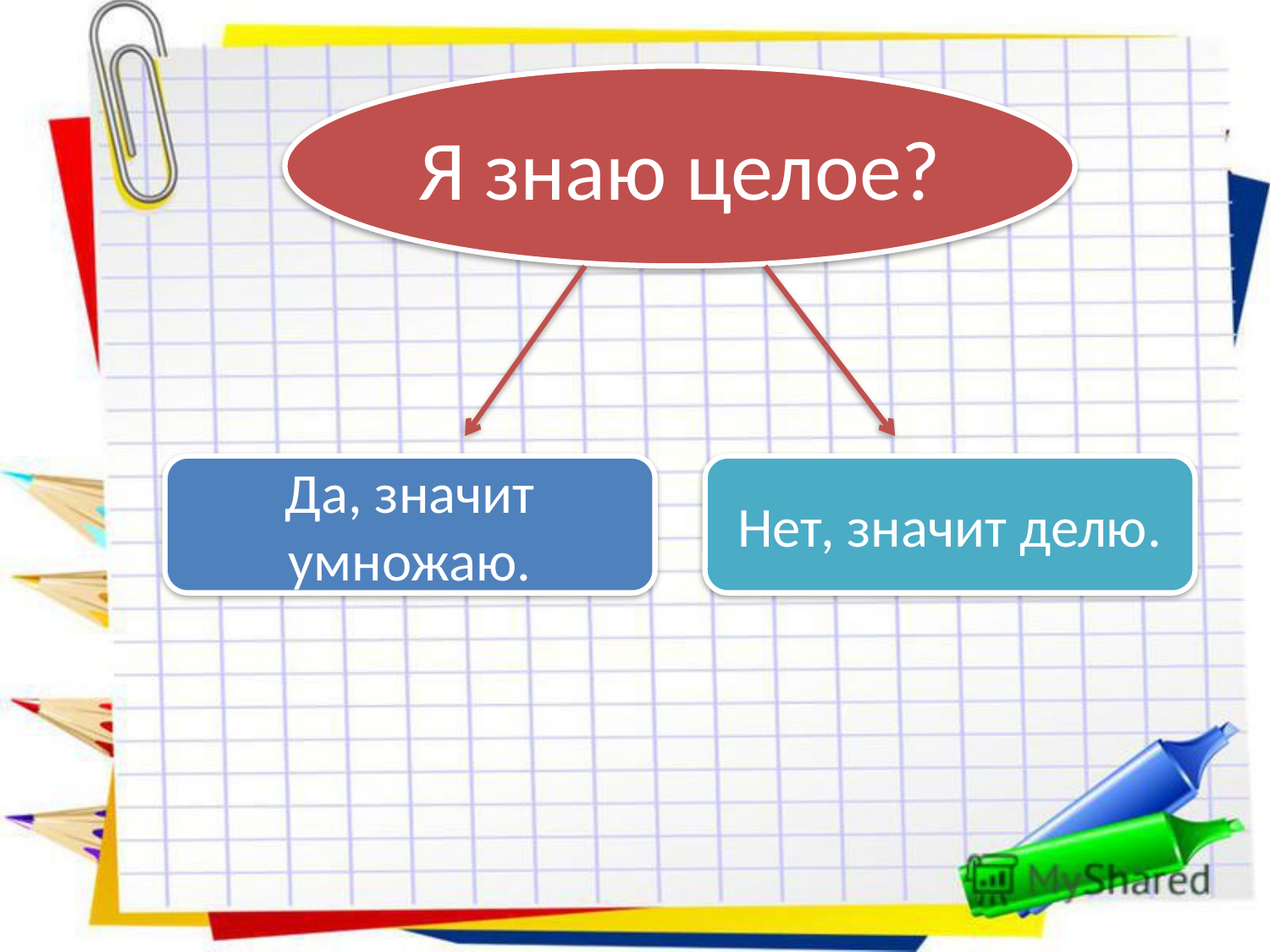

Я знаю целое?
Да, значит умножаю.
Нет, значит делю.